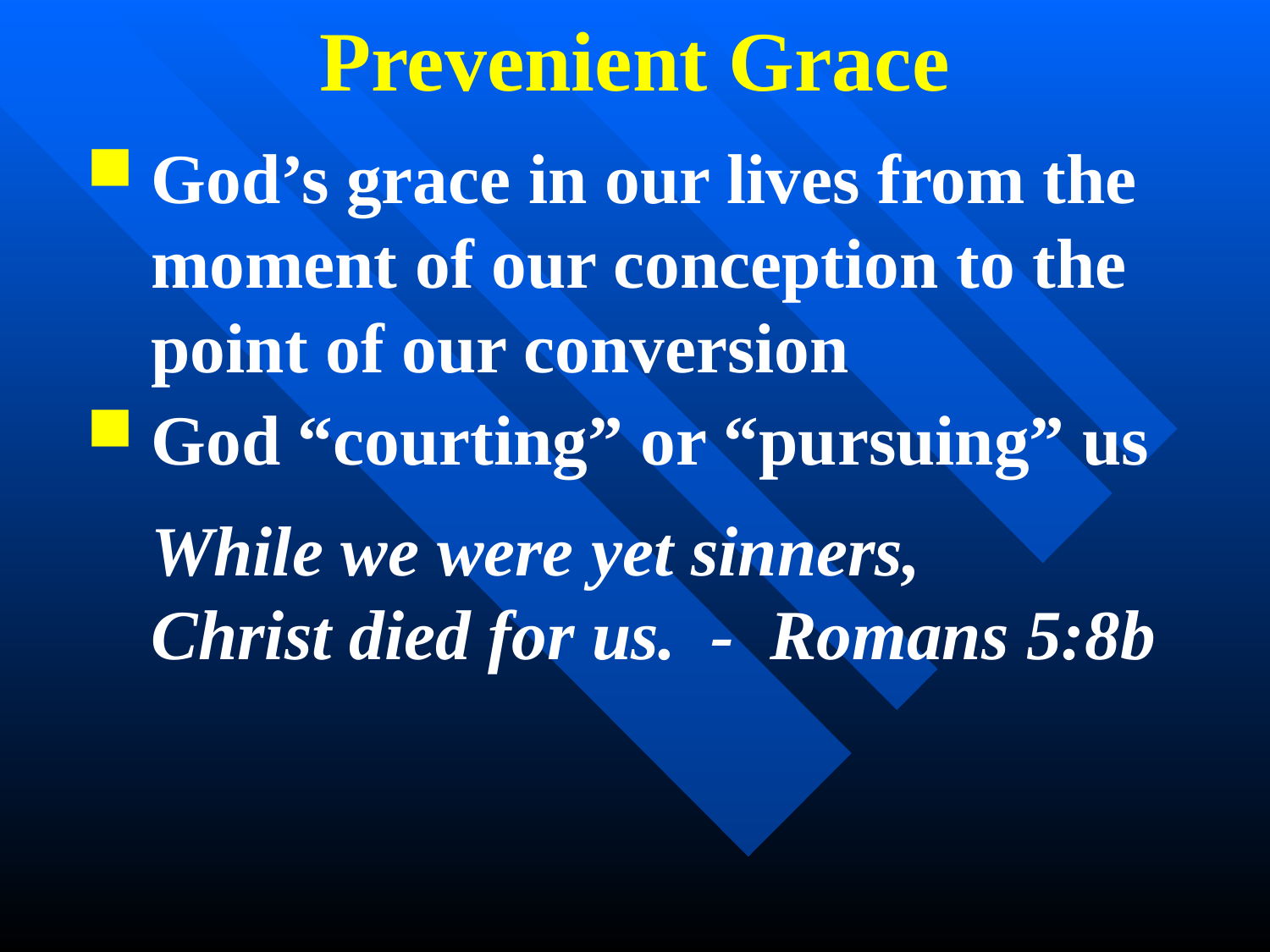

Prevenient Grace
God’s grace in our lives from the moment of our conception to the point of our conversion
God “courting” or “pursuing” us

	While we were yet sinners,
	Christ died for us.  -  Romans 5:8b